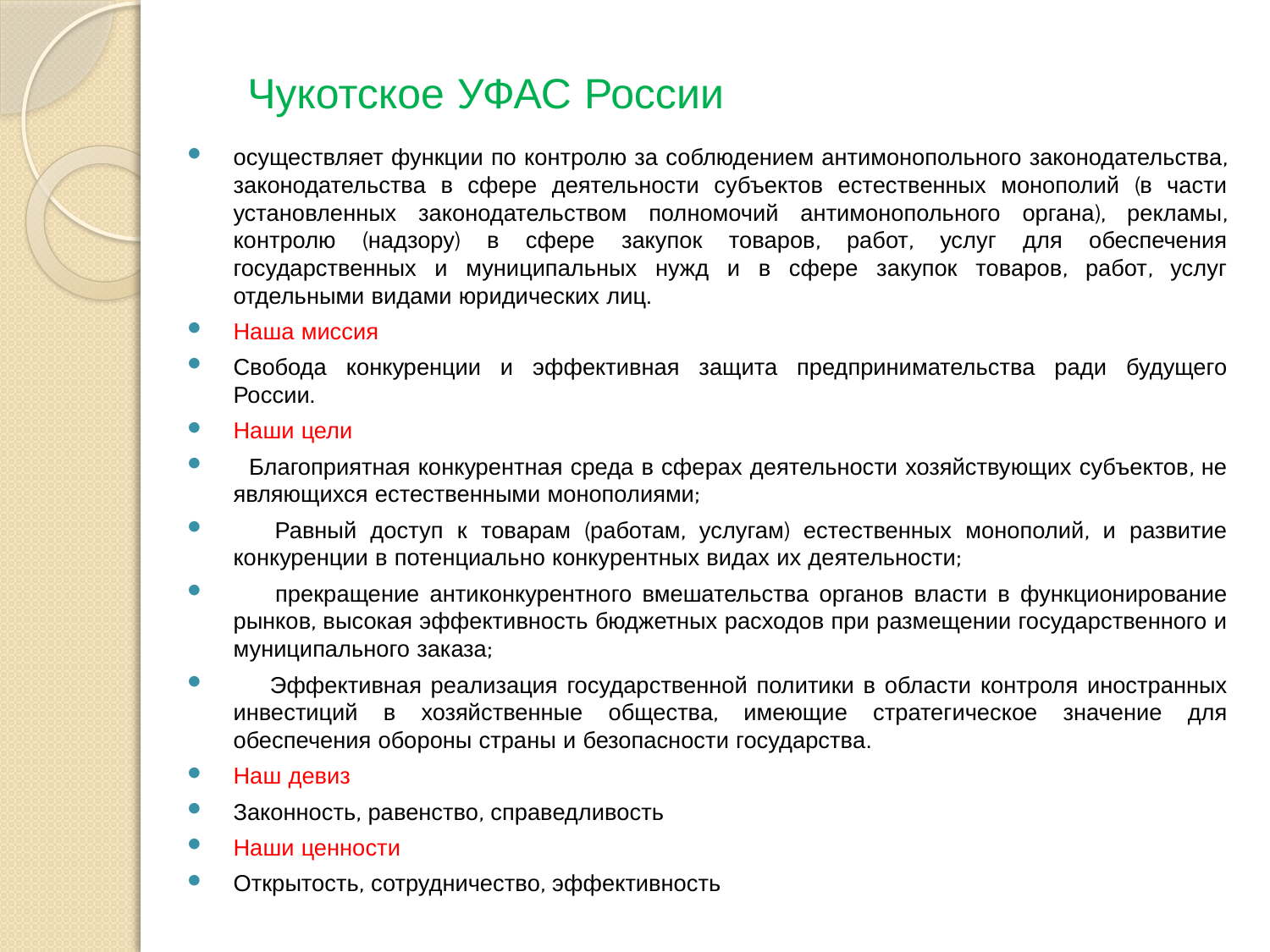

# Чукотское УФАС России
осуществляет функции по контролю за соблюдением антимонопольного законодательства, законодательства в сфере деятельности субъектов естественных монополий (в части установленных законодательством полномочий антимонопольного органа), рекламы, контролю (надзору) в сфере закупок товаров, работ, услуг для обеспечения государственных и муниципальных нужд и в сфере закупок товаров, работ, услуг отдельными видами юридических лиц.
Наша миссия
Свобода конкуренции и эффективная защита предпринимательства ради будущего России.
Наши цели
  Благоприятная конкурентная среда в сферах деятельности хозяйствующих субъектов, не являющихся естественными монополиями;
   Равный доступ к товарам (работам, услугам) естественных монополий, и развитие конкуренции в потенциально конкурентных видах их деятельности;
    прекращение антиконкурентного вмешательства органов власти в функционирование рынков, высокая эффективность бюджетных расходов при размещении государственного и муниципального заказа;
    Эффективная реализация государственной политики в области контроля иностранных инвестиций в хозяйственные общества, имеющие стратегическое значение для обеспечения обороны страны и безопасности государства.
Наш девиз
Законность, равенство, справедливость
Наши ценности
Открытость, сотрудничество, эффективность